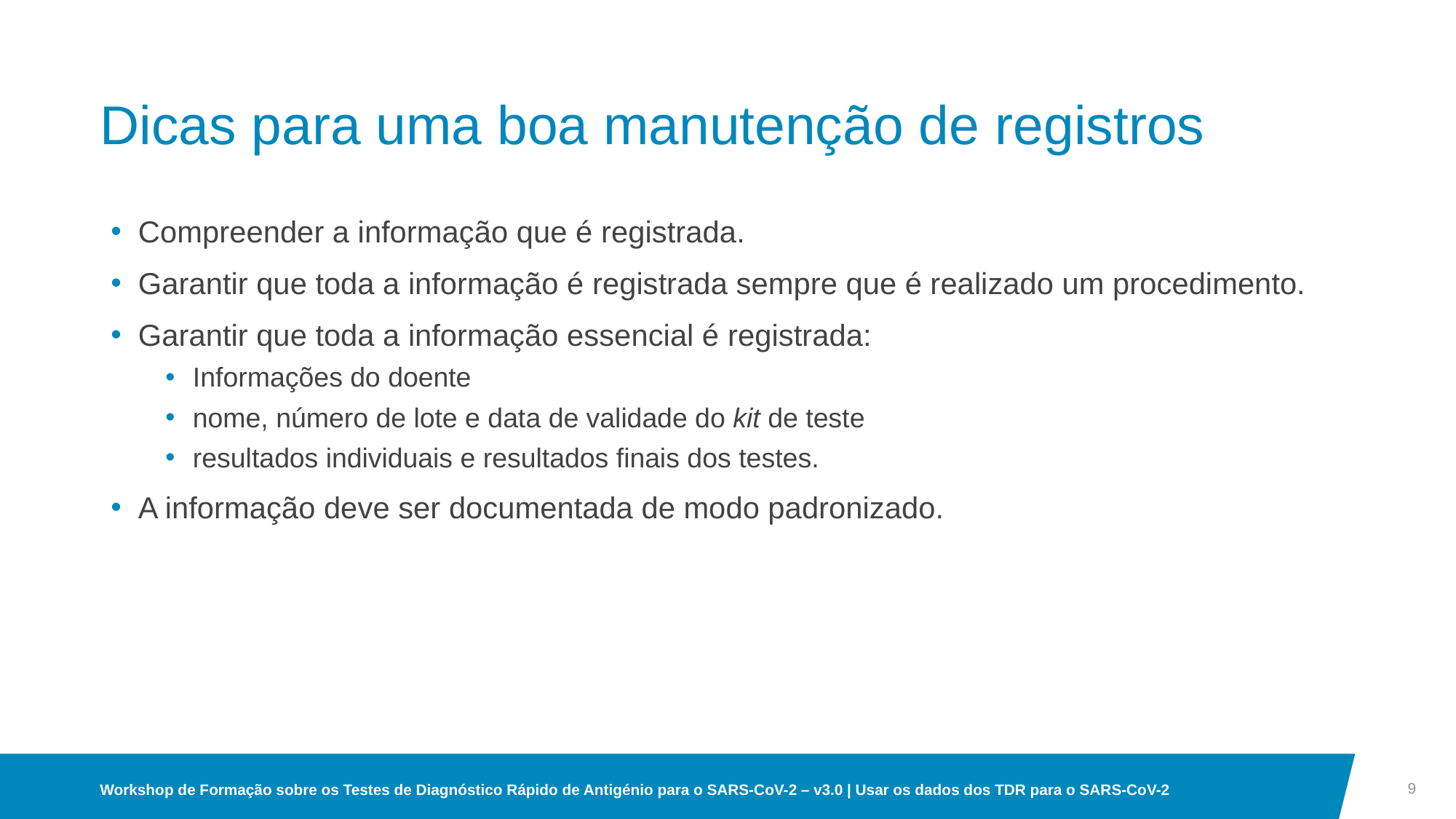

# Dicas para uma boa manutenção de registros
Compreender a informação que é registrada.
Garantir que toda a informação é registrada sempre que é realizado um procedimento.
Garantir que toda a informação essencial é registrada:
Informações do doente
nome, número de lote e data de validade do kit de teste
resultados individuais e resultados finais dos testes.
A informação deve ser documentada de modo padronizado.

9
Workshop de Formação sobre os Testes de Diagnóstico Rápido de Antigénio para o SARS-CoV-2 – v3.0 | Usar os dados dos TDR para o SARS-CoV-2